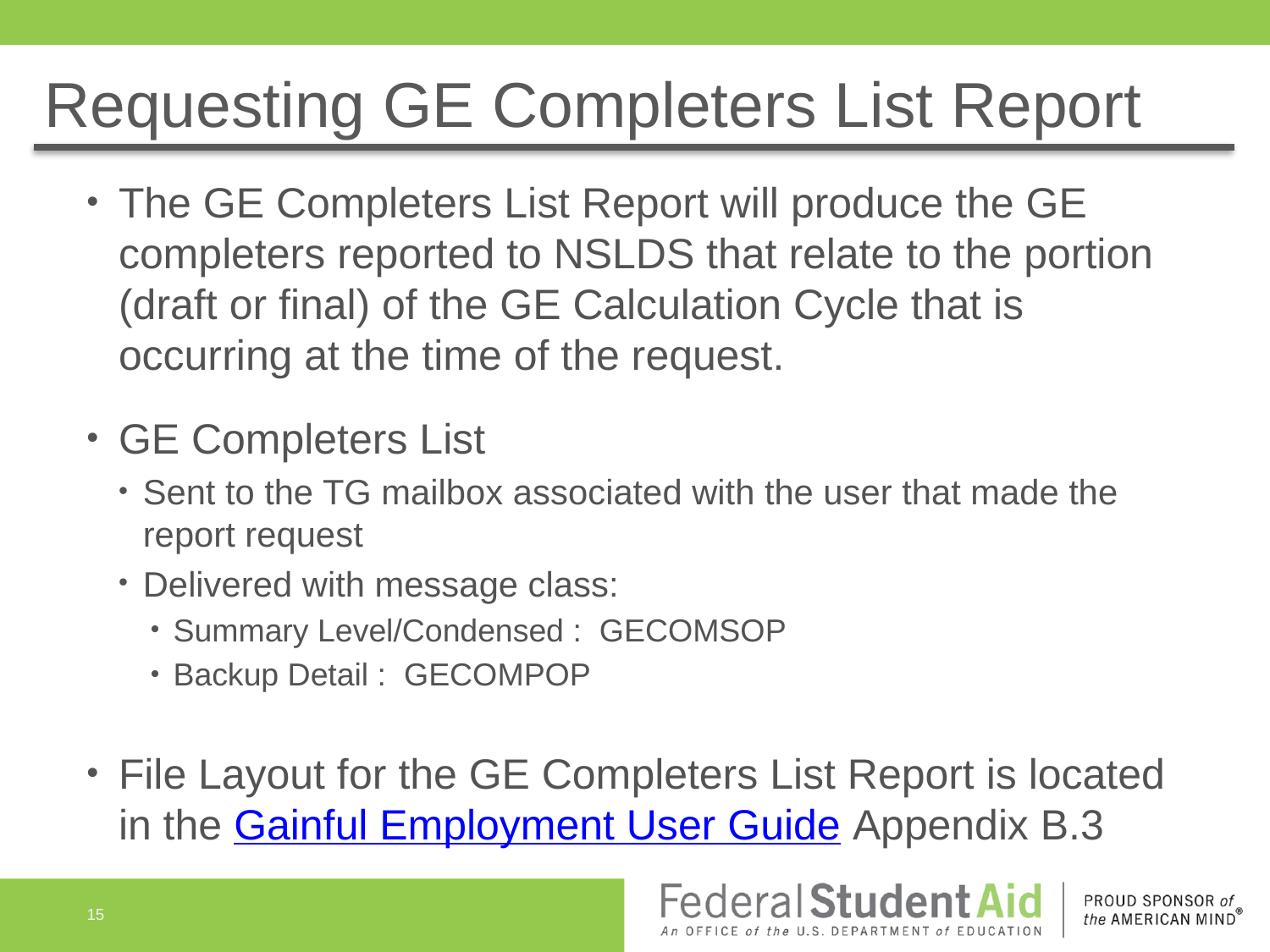

# Requesting GE Completers List Report
The GE Completers List Report will produce the GE completers reported to NSLDS that relate to the portion (draft or final) of the GE Calculation Cycle that is occurring at the time of the request.

GE Completers List
Sent to the TG mailbox associated with the user that made the report request
Delivered with message class:
Summary Level/Condensed :  GECOMSOP
Backup Detail :  GECOMPOP

File Layout for the GE Completers List Report is located in the Gainful Employment User Guide Appendix B.3

15